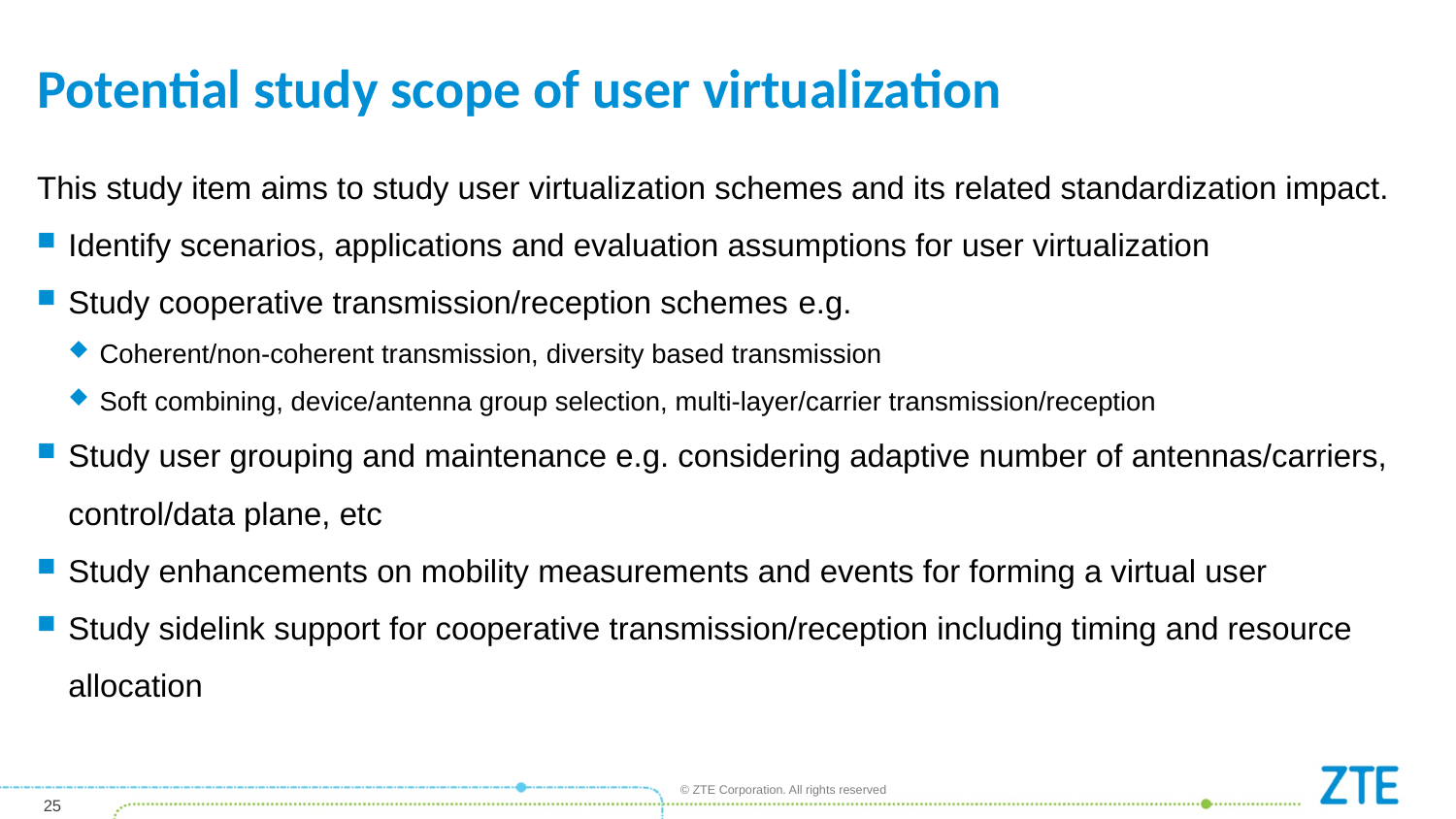

# Potential study scope of user virtualization
This study item aims to study user virtualization schemes and its related standardization impact.
Identify scenarios, applications and evaluation assumptions for user virtualization
Study cooperative transmission/reception schemes e.g.
Coherent/non-coherent transmission, diversity based transmission
Soft combining, device/antenna group selection, multi-layer/carrier transmission/reception
Study user grouping and maintenance e.g. considering adaptive number of antennas/carriers,  control/data plane, etc
Study enhancements on mobility measurements and events for forming a virtual user
Study sidelink support for cooperative transmission/reception including timing and resource allocation